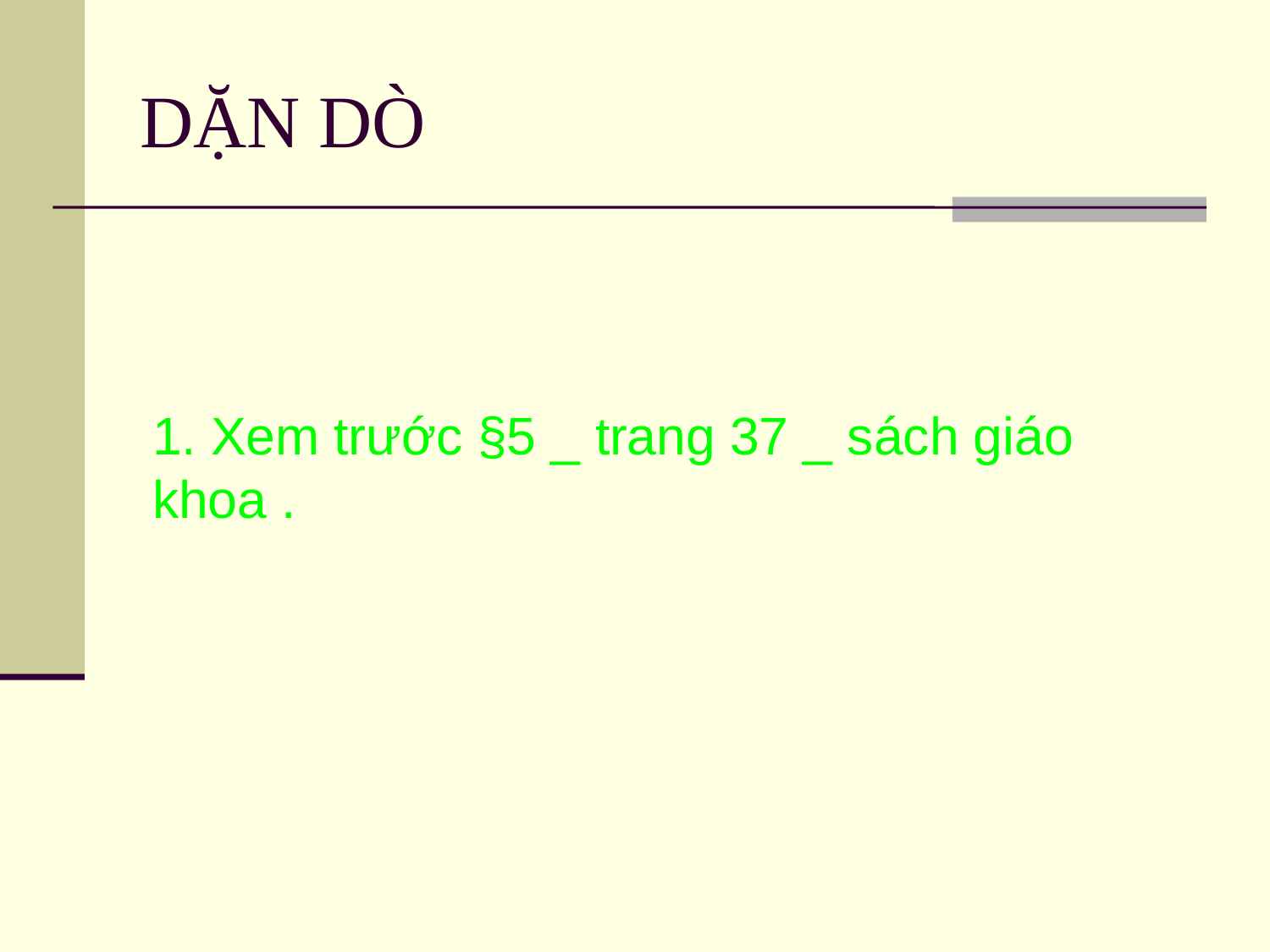

DẶN DÒ
1. Xem trước §5 _ trang 37 _ sách giáo khoa .